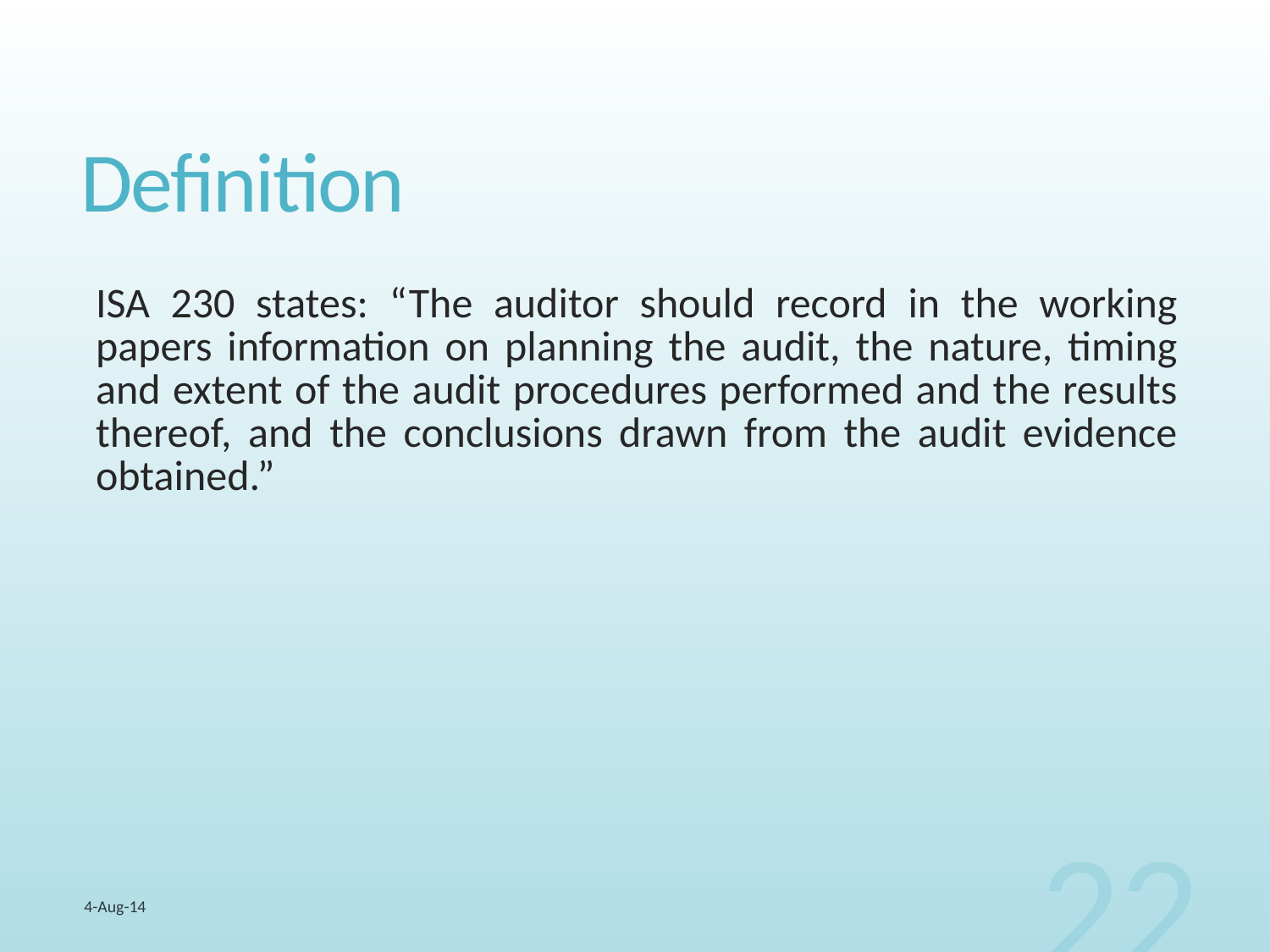

# Definition
ISA 230 states: “The auditor should record in the working papers information on planning the audit, the nature, timing and extent of the audit procedures performed and the results thereof, and the conclusions drawn from the audit evidence obtained.”

22
4-Aug-14